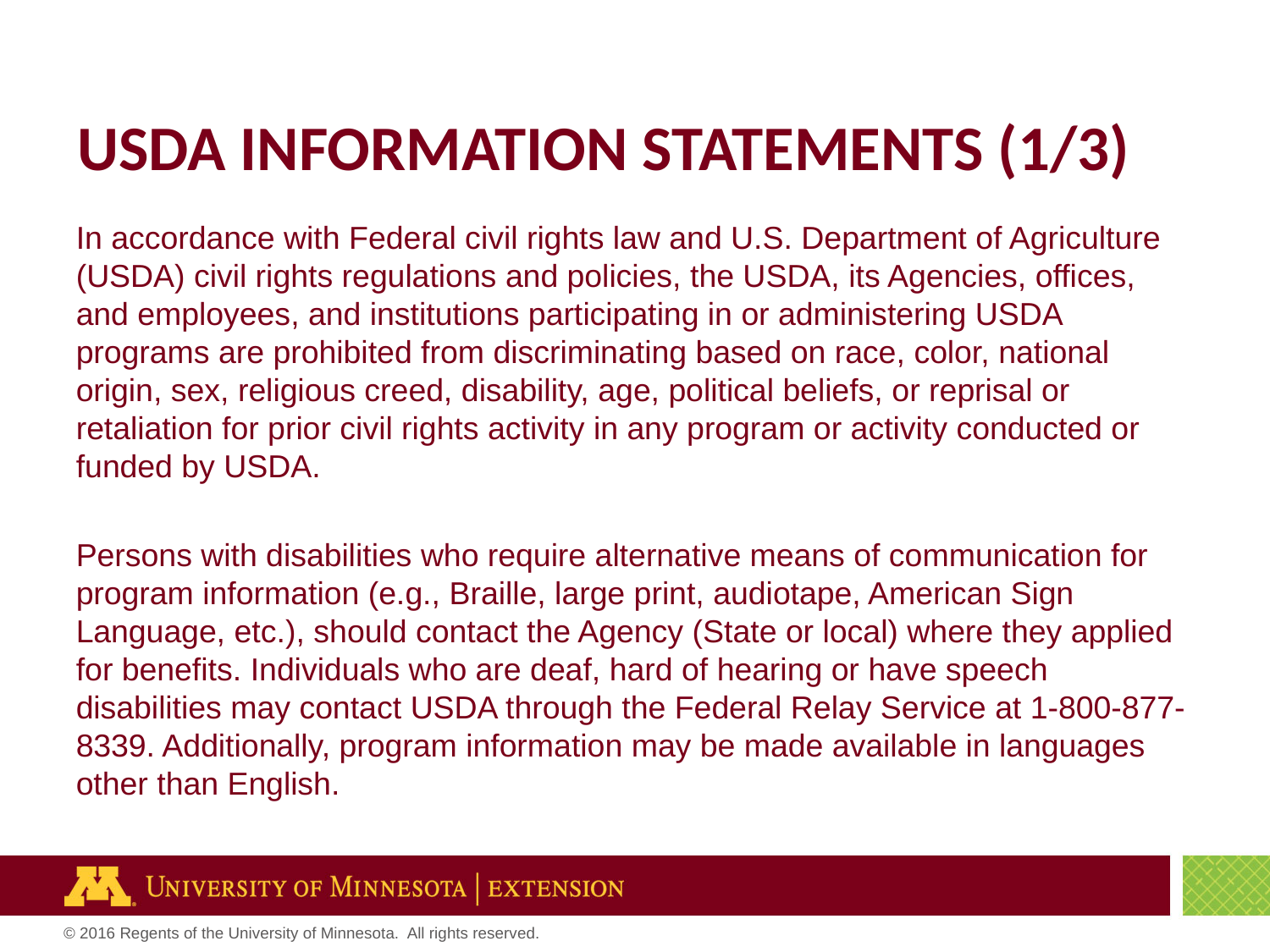

# USDA Information Statements (1/3)
In accordance with Federal civil rights law and U.S. Department of Agriculture (USDA) civil rights regulations and policies, the USDA, its Agencies, offices, and employees, and institutions participating in or administering USDA programs are prohibited from discriminating based on race, color, national origin, sex, religious creed, disability, age, political beliefs, or reprisal or retaliation for prior civil rights activity in any program or activity conducted or funded by USDA.

Persons with disabilities who require alternative means of communication for program information (e.g., Braille, large print, audiotape, American Sign Language, etc.), should contact the Agency (State or local) where they applied for benefits. Individuals who are deaf, hard of hearing or have speech disabilities may contact USDA through the Federal Relay Service at 1-800-877-8339. Additionally, program information may be made available in languages other than English.